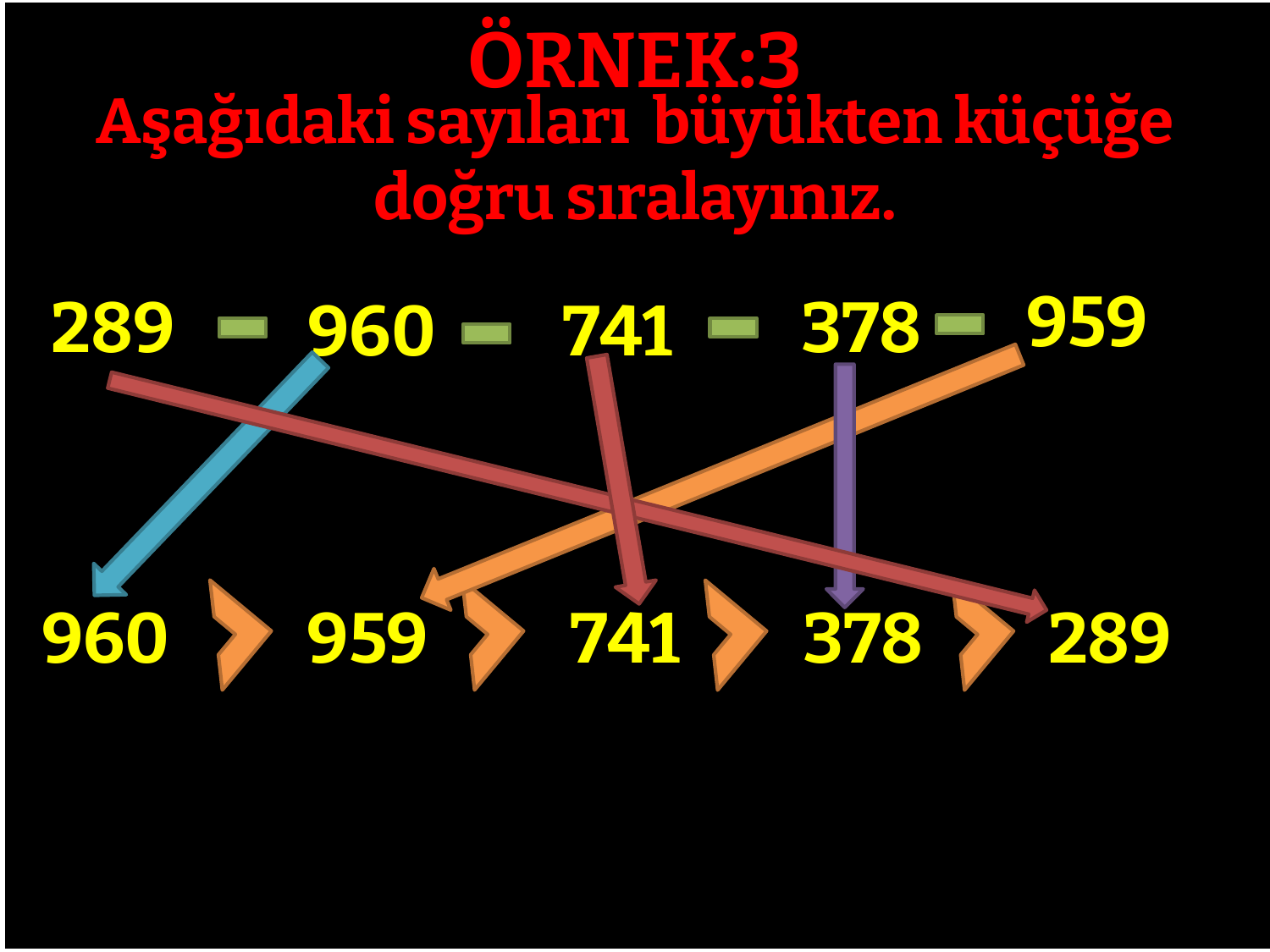

ÖRNEK:3

Aşağıdaki sayıları  büyükten küçüğe doğru sıralayınız.

959
289
378
960
741

#

960
959
289
741
378